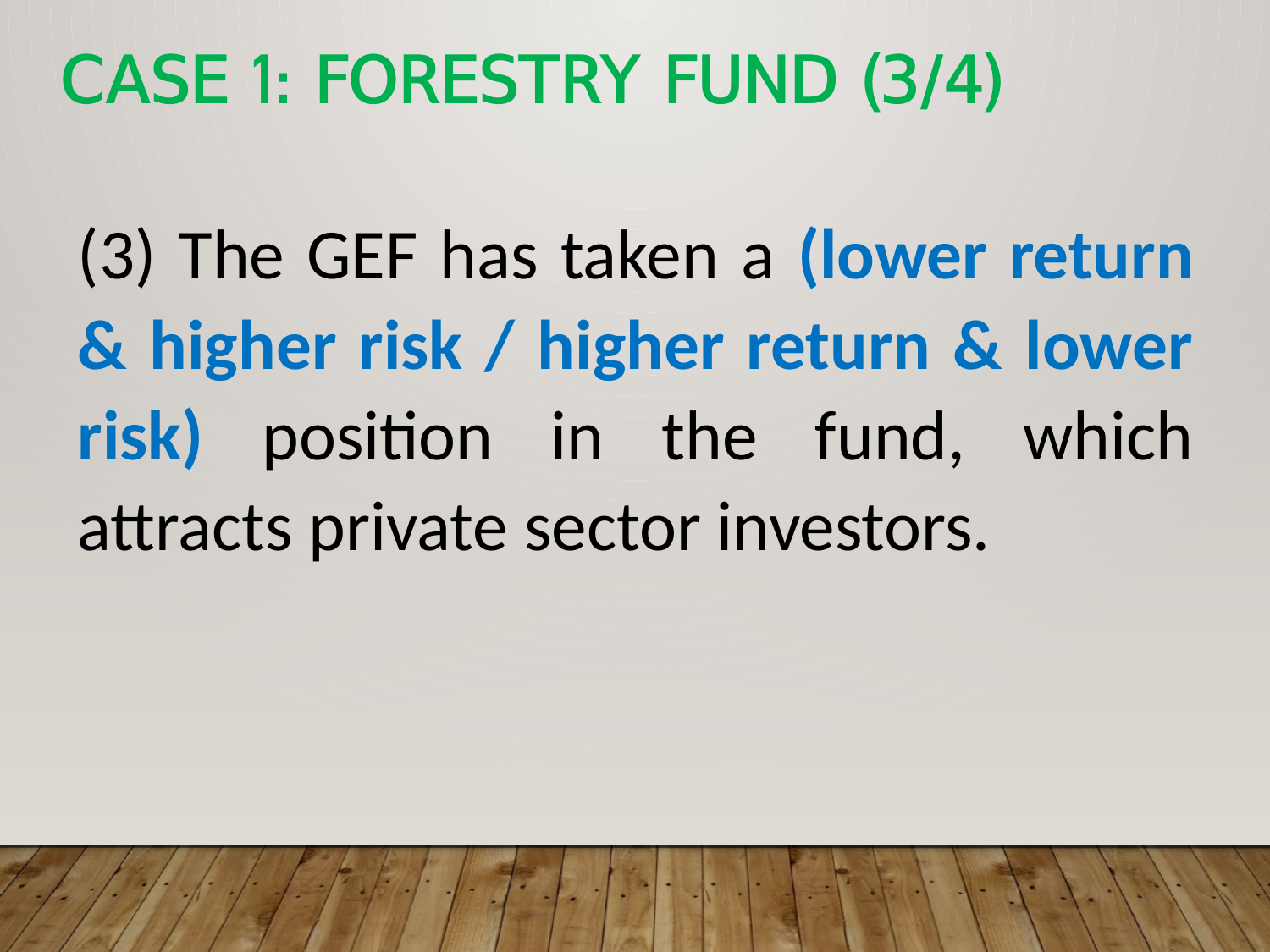

Case 1: Forestry Fund (3/4)

(3) The GEF has taken a (lower return & higher risk / higher return & lower risk) position in the fund, which attracts private sector investors.